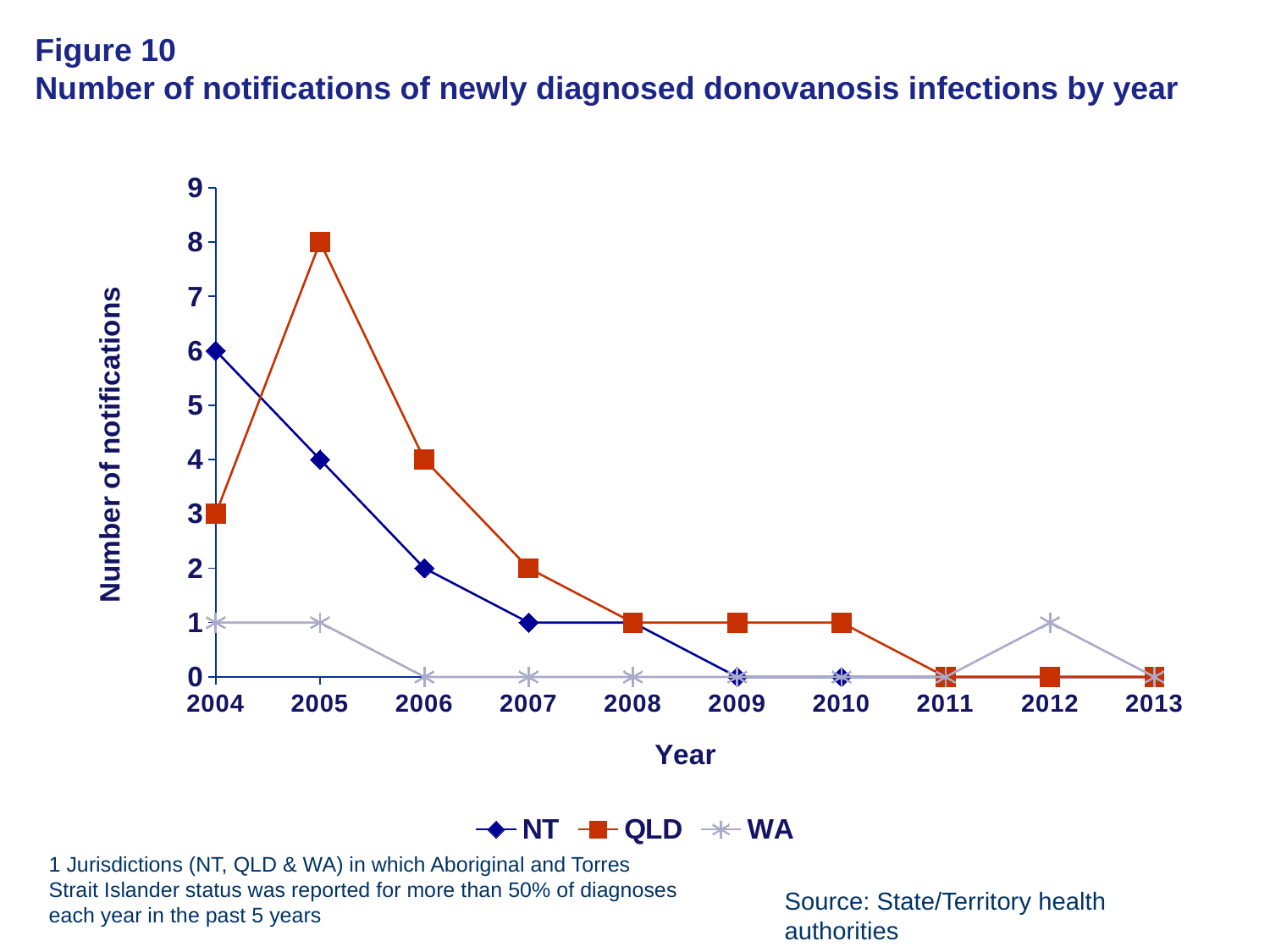

# Figure 10 Number of notifications of newly diagnosed donovanosis infections by year

### Chart

| Category | NT | QLD | WA |
|---|---|---|---|
| 2004.0 | 6.0 | 3.0 | 1.0 |
| 2005.0 | 4.0 | 8.0 | 1.0 |
| 2006.0 | 2.0 | 4.0 | 0.0 |
| 2007.0 | 1.0 | 2.0 | 0.0 |
| 2008.0 | 1.0 | 1.0 | 0.0 |
| 2009.0 | 0.0 | 1.0 | 0.0 |
| 2010.0 | 0.0 | 1.0 | 0.0 |
| 2011.0 | 0.0 | 0.0 | 0.0 |
| 2012.0 | 0.0 | 0.0 | 1.0 |
| 2013.0 | 0.0 | 0.0 | 0.0 |
1 Jurisdictions (NT, QLD & WA) in which Aboriginal and Torres Strait Islander status was reported for more than 50% of diagnoses each year in the past 5 years
Source: State/Territory health authorities